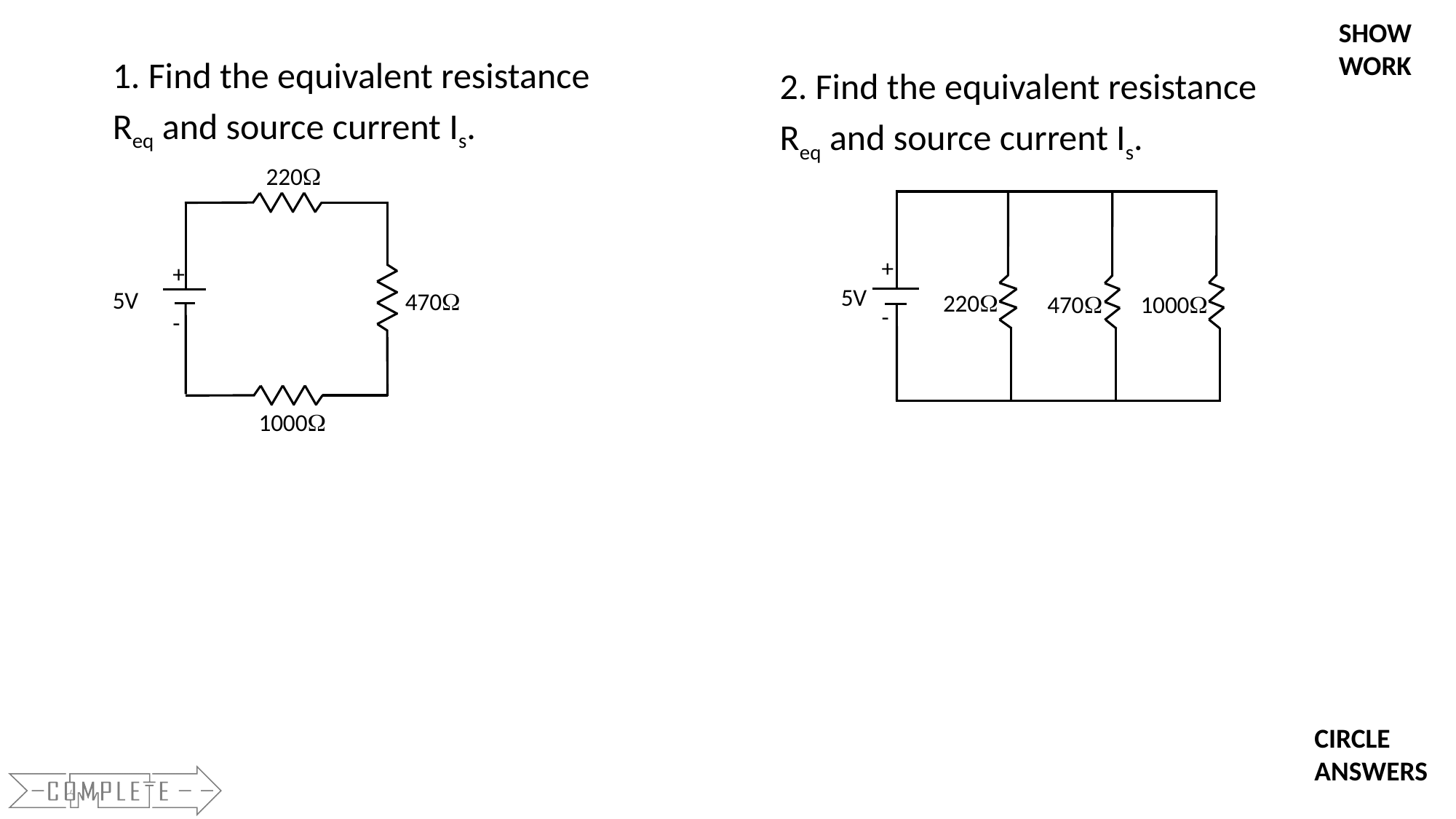

SHOW
WORK
1. Find the equivalent resistance Req and source current Is.
2. Find the equivalent resistance Req and source current Is.
220Ω
470Ω
+
-
5V
+
-
5V
220Ω
470Ω
1000Ω
1000Ω
CIRCLE
ANSWERS